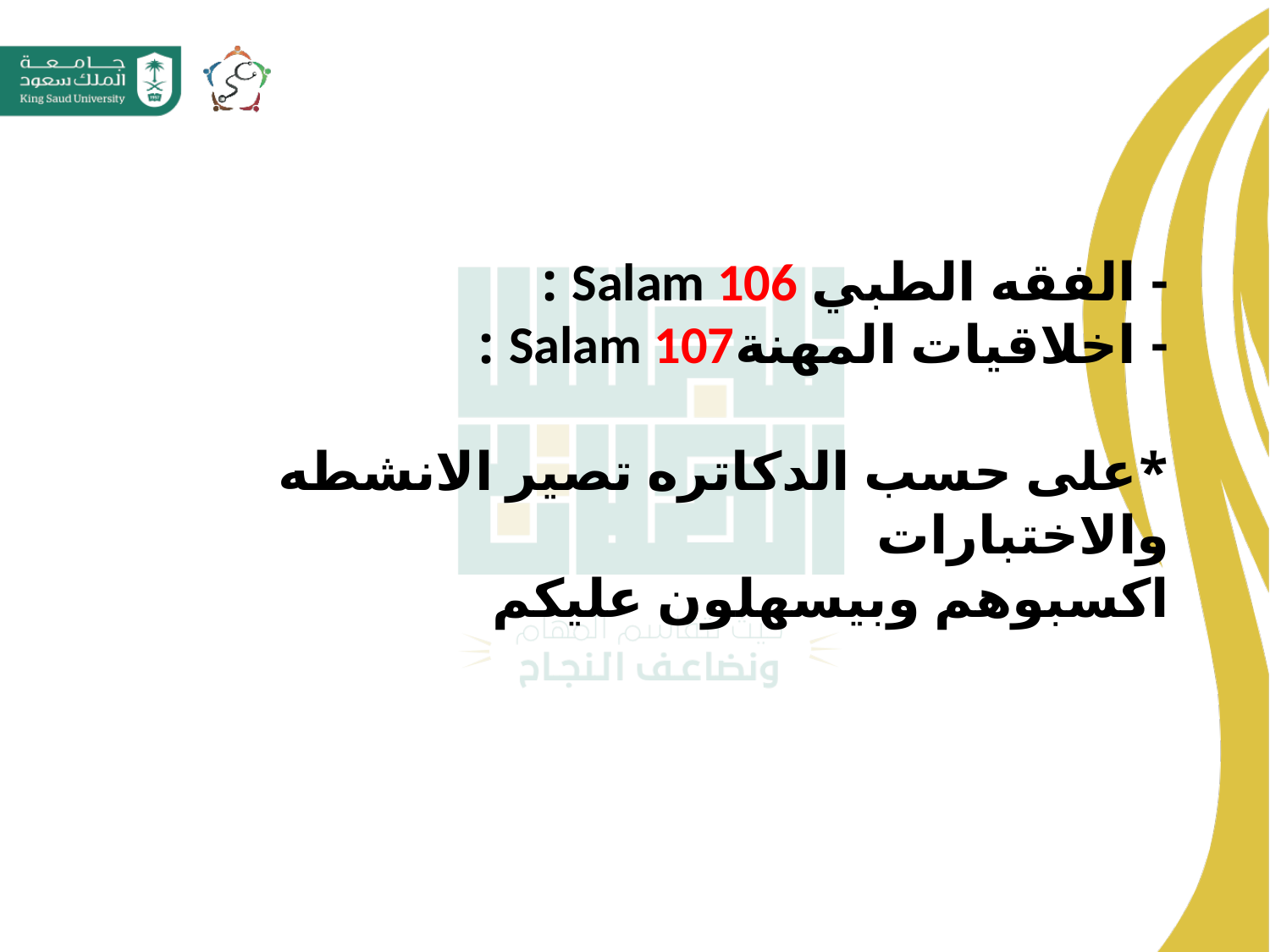

# - الفقه الطبي Salam 106 : - اخلاقيات المهنةSalam 107 : *على حسب الدكاتره تصير الانشطه والاختبارات اكسبوهم وبيسهلون عليكم